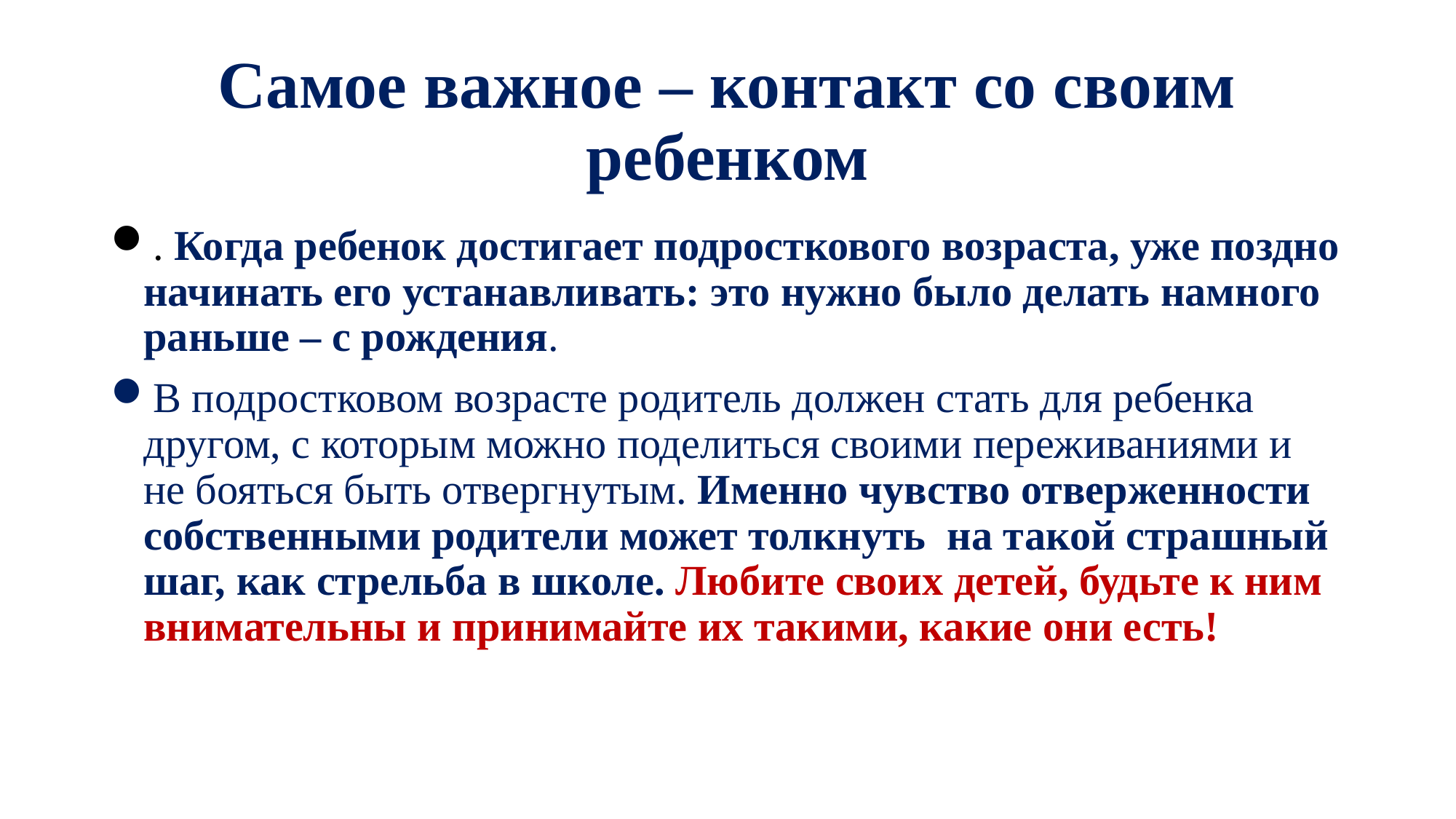

# Самое важное – контакт со своим ребенком
. Когда ребенок достигает подросткового возраста, уже поздно начинать его устанавливать: это нужно было делать намного раньше – с рождения.
В подростковом возрасте родитель должен стать для ребенка другом, с которым можно поделиться своими переживаниями и не бояться быть отвергнутым. Именно чувство отверженности собственными родители может толкнуть  на такой страшный шаг, как стрельба в школе. Любите своих детей, будьте к ним внимательны и принимайте их такими, какие они есть!